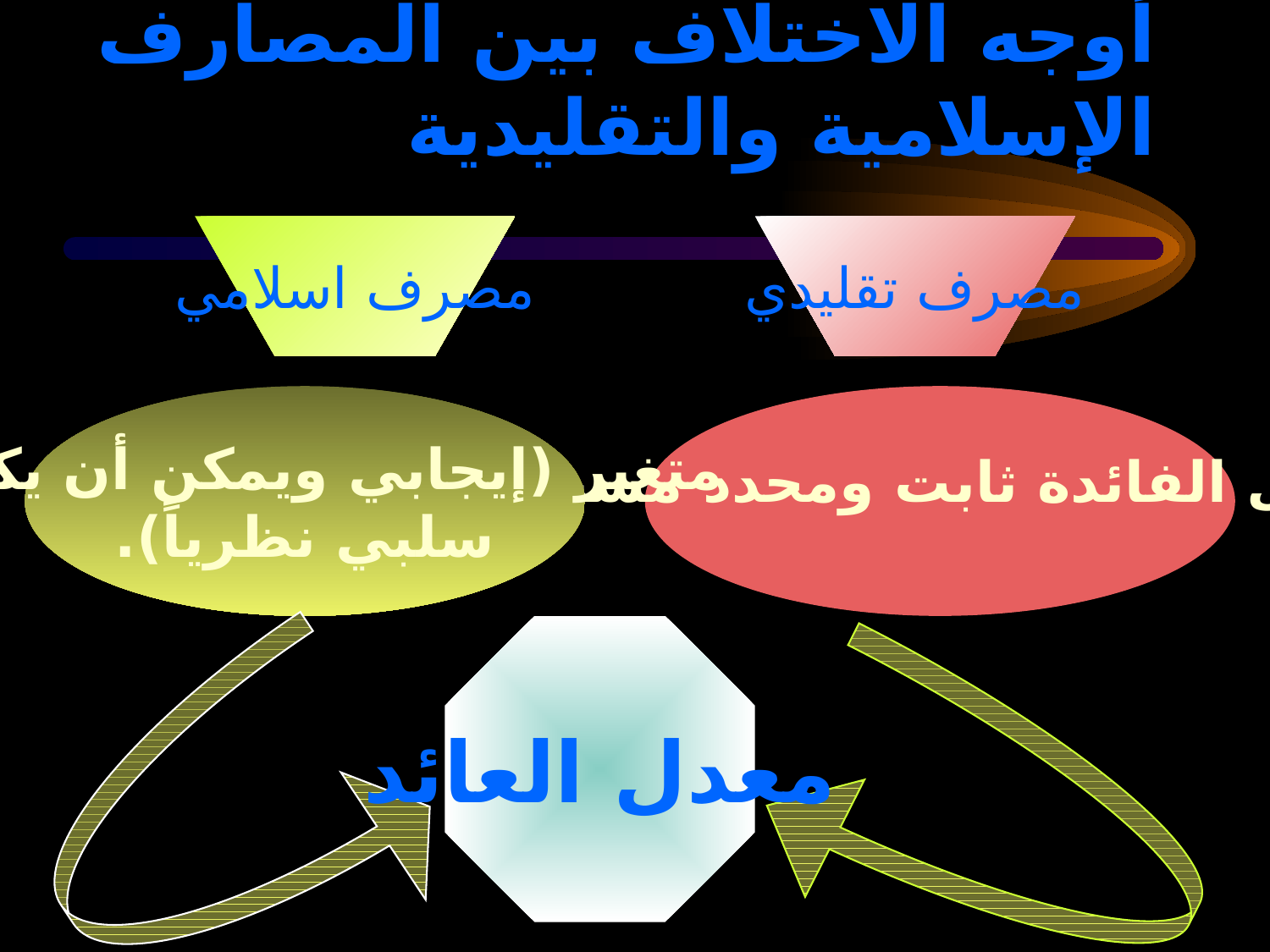

# أوجه الاختلاف بين المصارف الإسلامية والتقليدية
مصرف اسلامي
مصرف تقليدي
متغير (إيجابي ويمكن أن يكون
سلبي نظرياً).
معدل الفائدة ثابت ومحدد مسبقاً.

معدل العائد